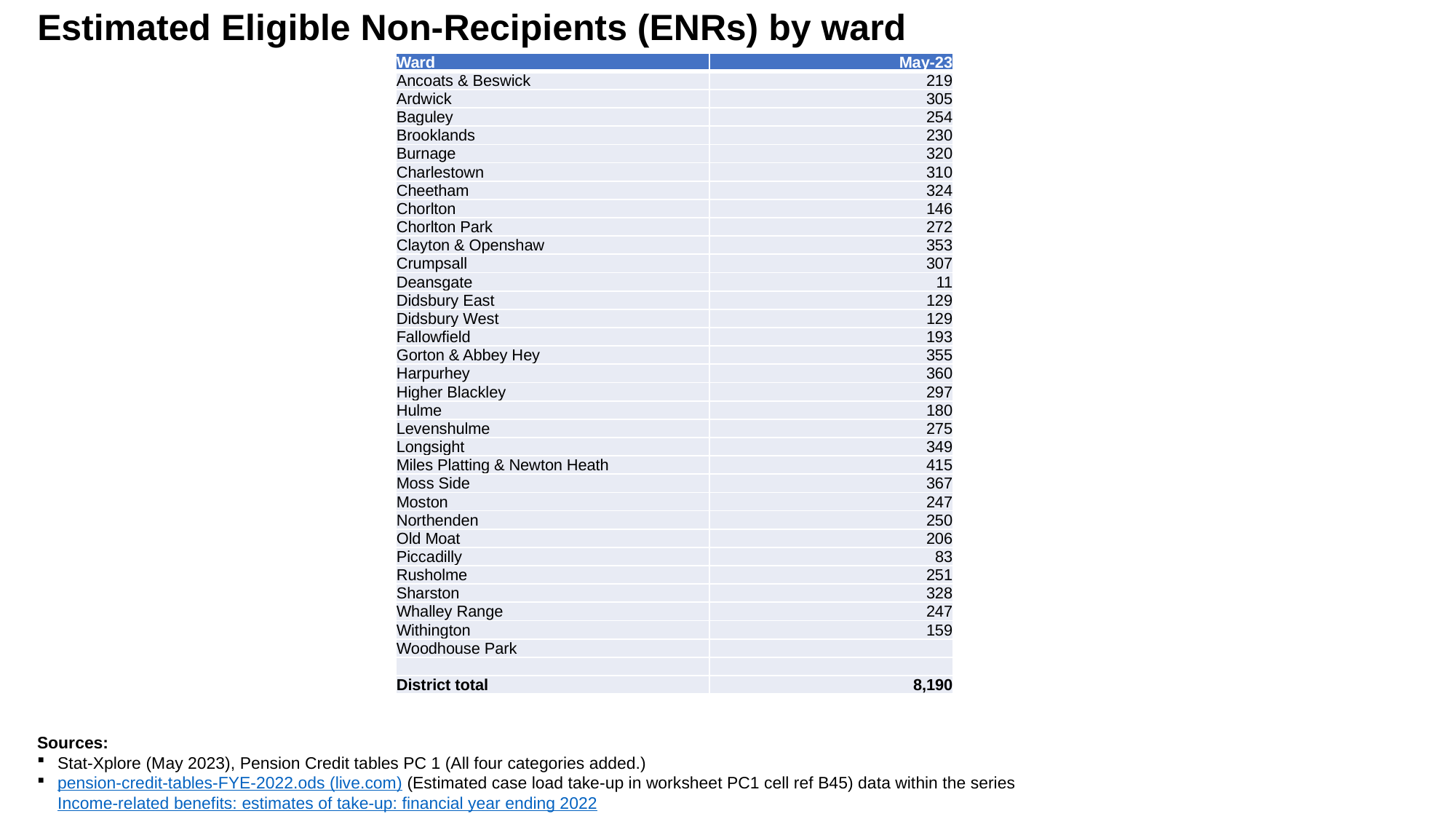

Estimated Eligible Non-recipients by ward
Estimated Eligible Non-Recipients (ENRs) by ward
| Ward | May-23 |
| --- | --- |
| Ancoats & Beswick | 219 |
| Ardwick | 305 |
| Baguley | 254 |
| Brooklands | 230 |
| Burnage | 320 |
| Charlestown | 310 |
| Cheetham | 324 |
| Chorlton | 146 |
| Chorlton Park | 272 |
| Clayton & Openshaw | 353 |
| Crumpsall | 307 |
| Deansgate | 11 |
| Didsbury East | 129 |
| Didsbury West | 129 |
| Fallowfield | 193 |
| Gorton & Abbey Hey | 355 |
| Harpurhey | 360 |
| Higher Blackley | 297 |
| Hulme | 180 |
| Levenshulme | 275 |
| Longsight | 349 |
| Miles Platting & Newton Heath | 415 |
| Moss Side | 367 |
| Moston | 247 |
| Northenden | 250 |
| Old Moat | 206 |
| Piccadilly | 83 |
| Rusholme | 251 |
| Sharston | 328 |
| Whalley Range | 247 |
| Withington | 159 |
| Woodhouse Park |  |
|  |  |
| District total | 8,190 |
Sources:
Stat-Xplore (May 2023), Pension Credit tables PC 1 (All four categories added.)
pension-credit-tables-FYE-2022.ods (live.com) (Estimated case load take-up in worksheet PC1 cell ref B45) data within the series  Income-related benefits: estimates of take-up: financial year ending 2022